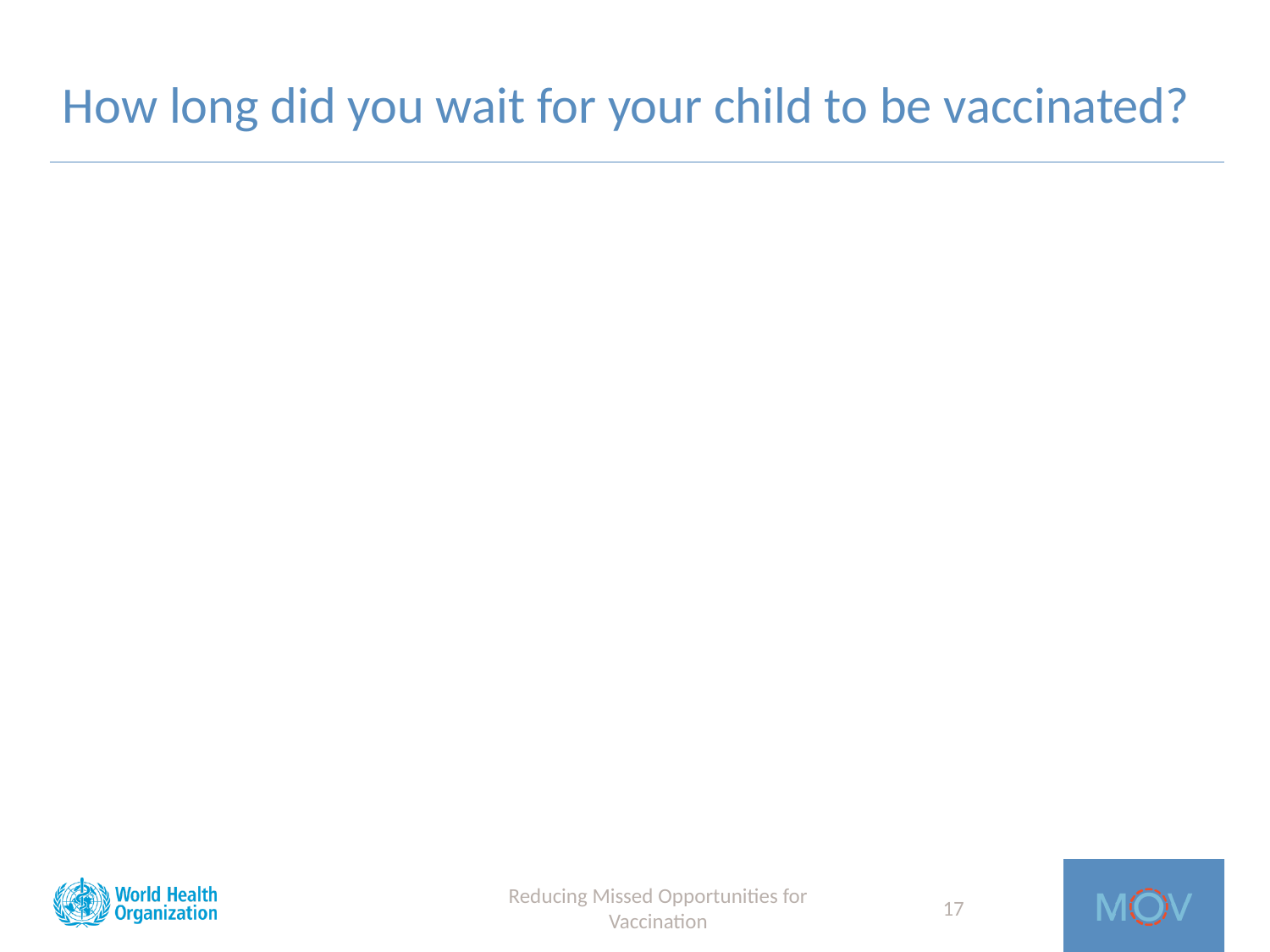

# How long did you wait for your child to be vaccinated?
Reducing Missed Opportunities for Vaccination
17